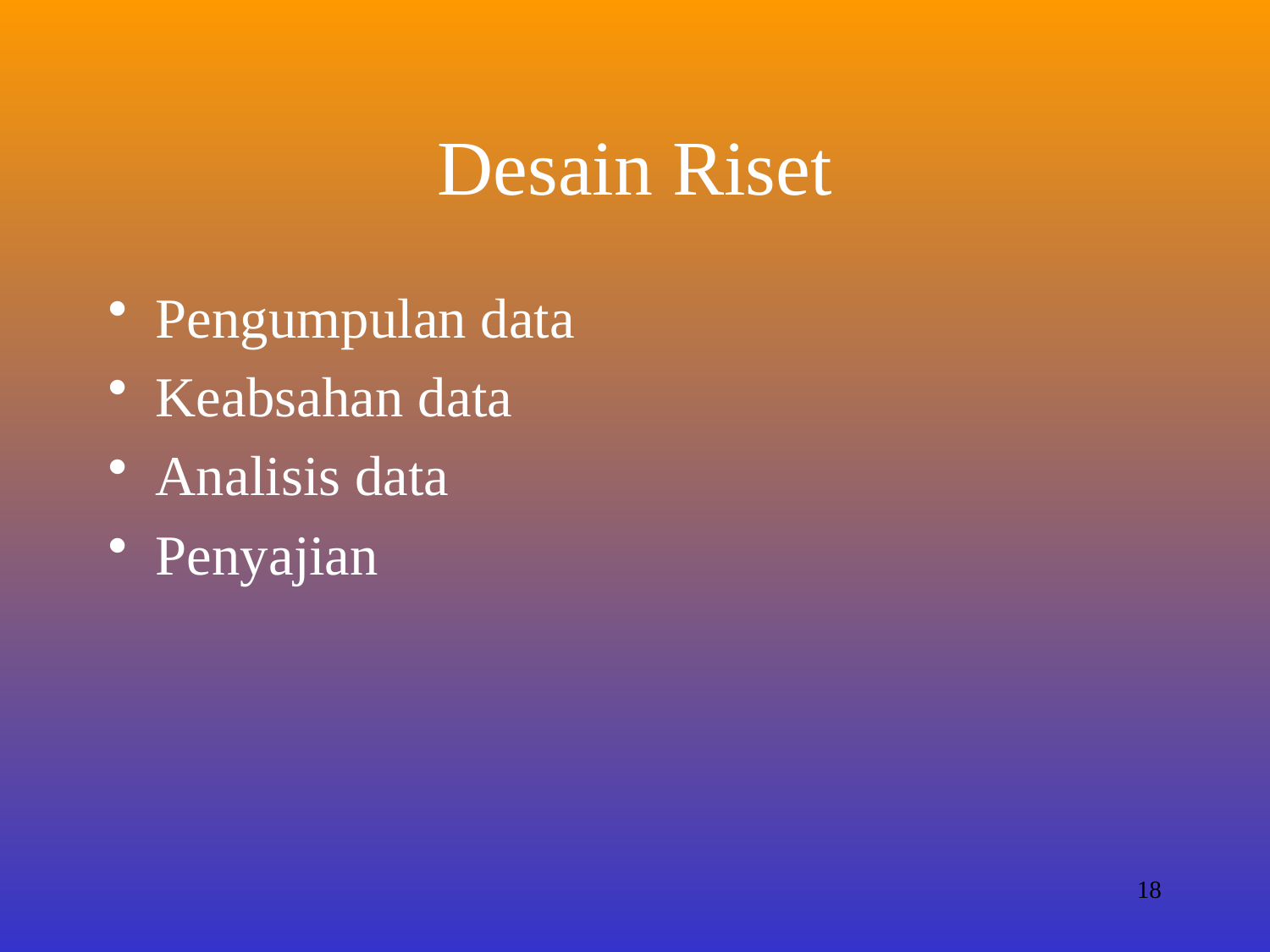

# Desain Riset
Pengumpulan data
Keabsahan data
Analisis data
Penyajian
18